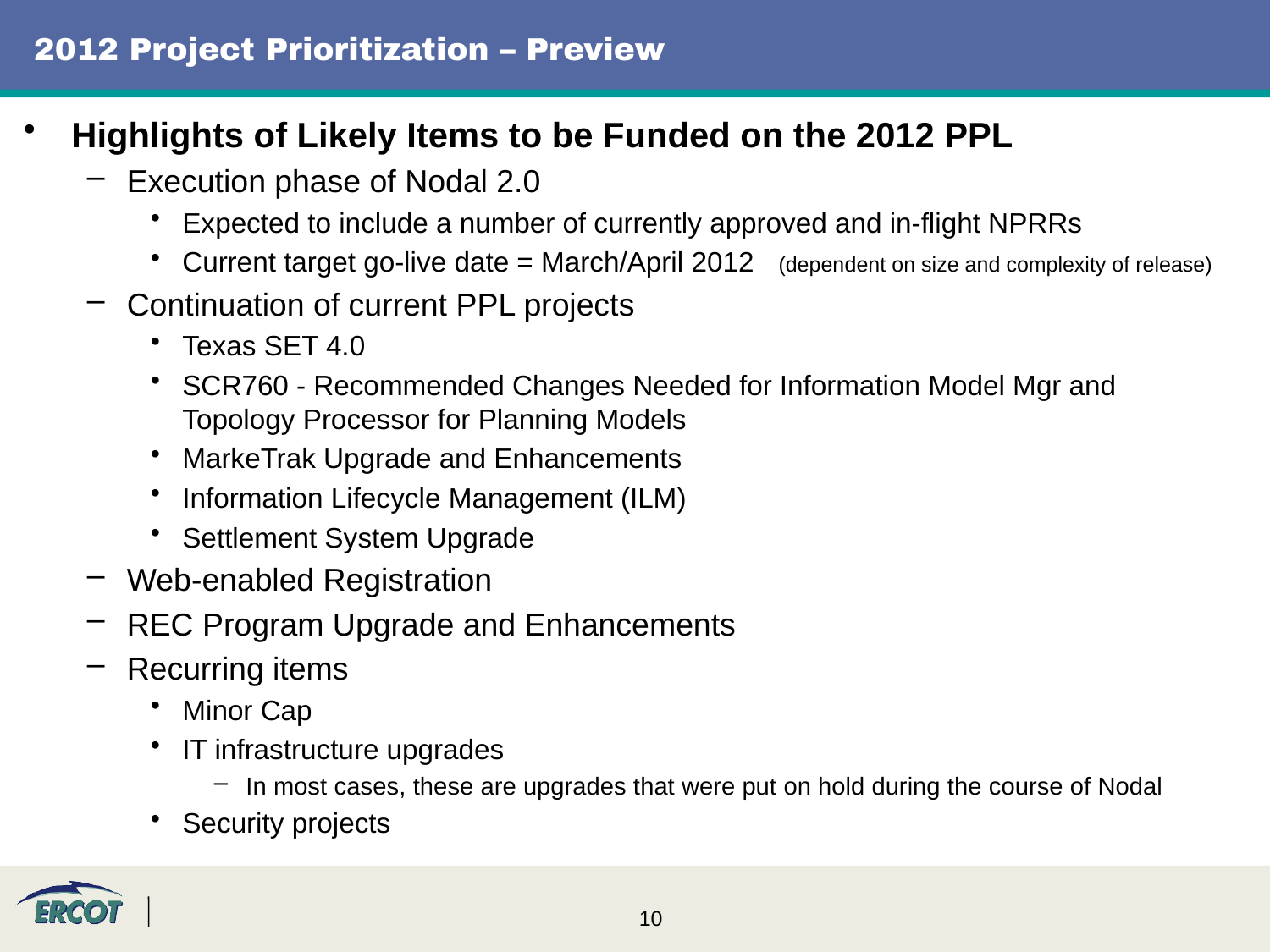

# 2012 Project Prioritization – Preview
Highlights of Likely Items to be Funded on the 2012 PPL
Execution phase of Nodal 2.0
Expected to include a number of currently approved and in-flight NPRRs
Current target go-live date = March/April 2012    (dependent on size and complexity of release)
Continuation of current PPL projects
Texas SET 4.0
SCR760 - Recommended Changes Needed for Information Model Mgr and Topology Processor for Planning Models
MarkeTrak Upgrade and Enhancements
Information Lifecycle Management (ILM)
Settlement System Upgrade
Web-enabled Registration
REC Program Upgrade and Enhancements
Recurring items
Minor Cap
IT infrastructure upgrades
In most cases, these are upgrades that were put on hold during the course of Nodal
Security projects